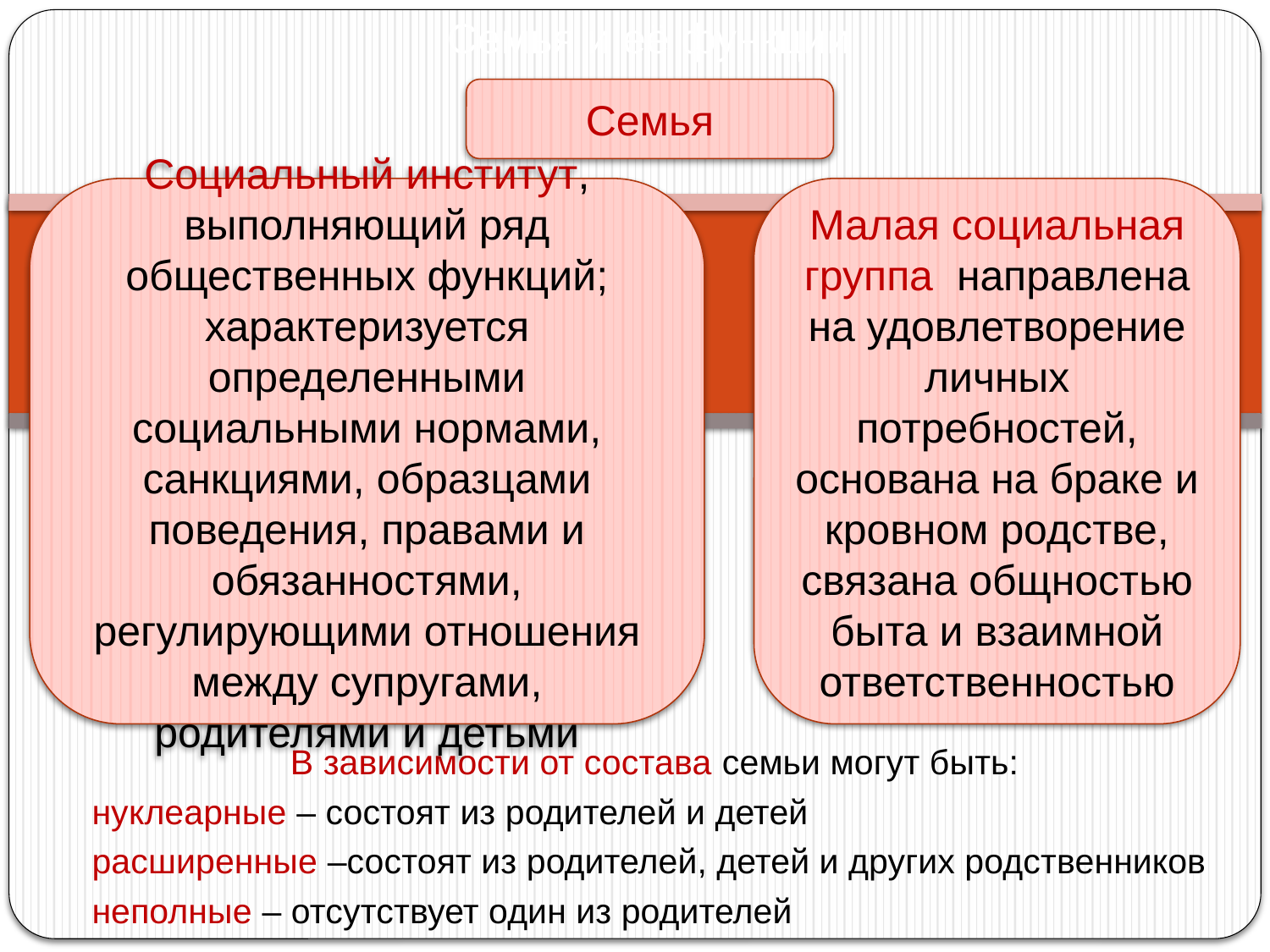

# Семья и её функции
Семья
Социальный институт, выполняющий ряд общественных функций; характеризуется определенными социальными нормами, санкциями, образцами поведения, правами и обязанностями, регулирующими отношения между супругами, родителями и детьми
Малая социальная группа  направлена на удовлетворение личных потребностей, основана на браке и кровном родстве, связана общностью быта и взаимной ответственностью
В зависимости от состава семьи могут быть:
нуклеарные – состоят из родителей и детей
расширенные –состоят из родителей, детей и других родственников
неполные – отсутствует один из родителей